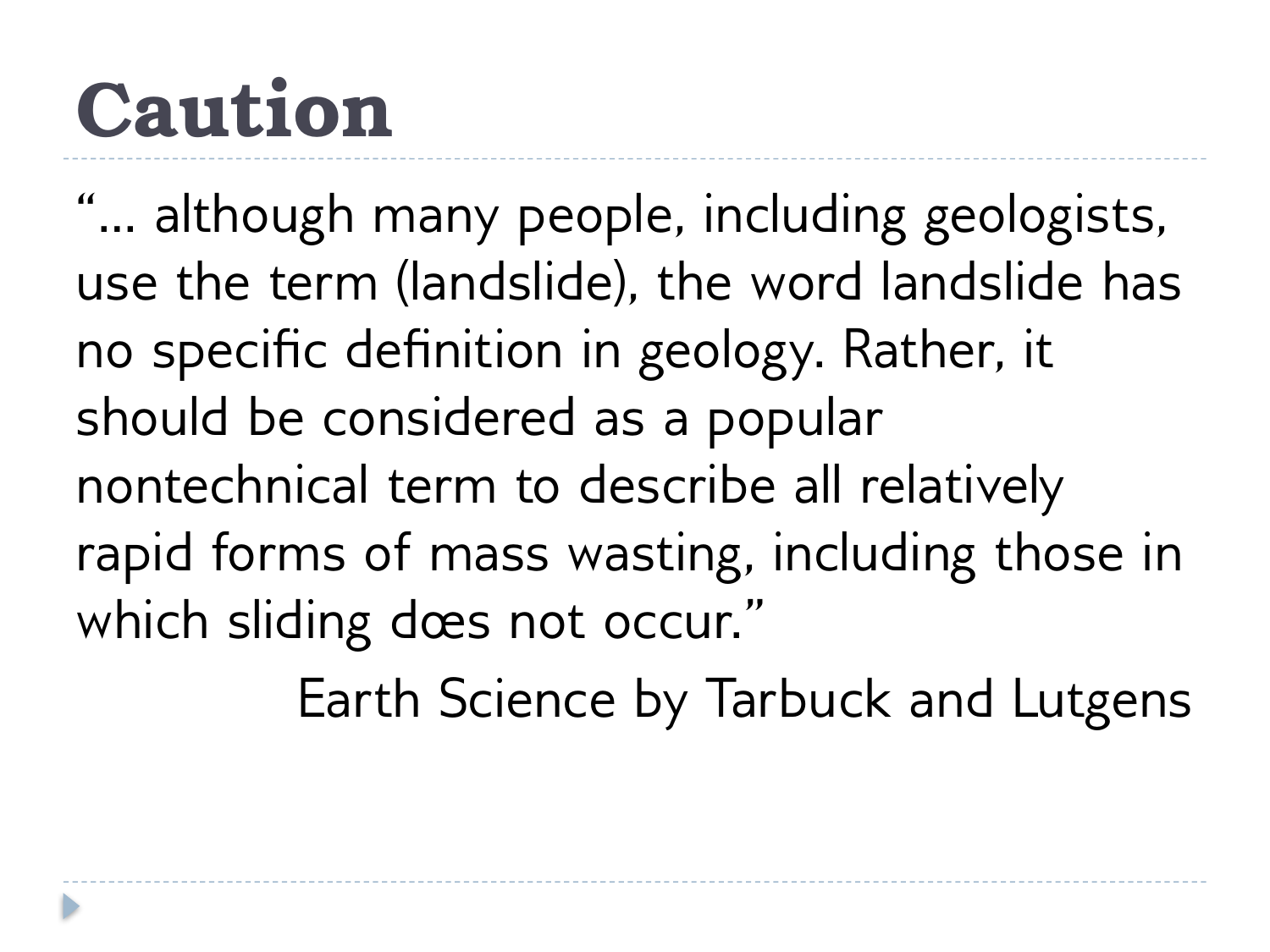

# Caution
“… although many people, including geologists, use the term (landslide), the word landslide has no specific definition in geology. Rather, it should be considered as a popular nontechnical term to describe all relatively rapid forms of mass wasting, including those in which sliding does not occur.”
Earth Science by Tarbuck and Lutgens